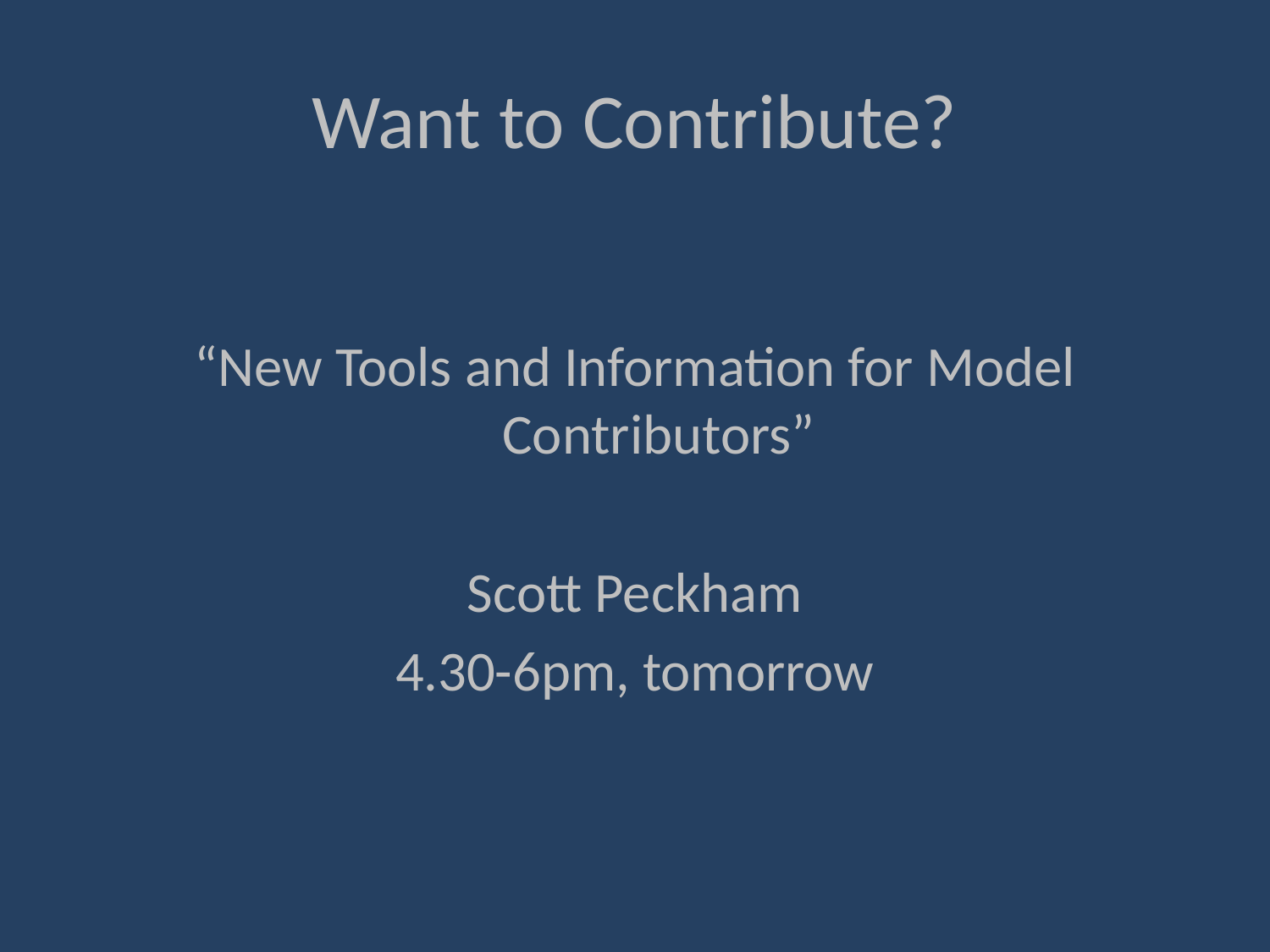

# Want to Contribute?
“New Tools and Information for Model Contributors”

Scott Peckham
4.30-6pm, tomorrow